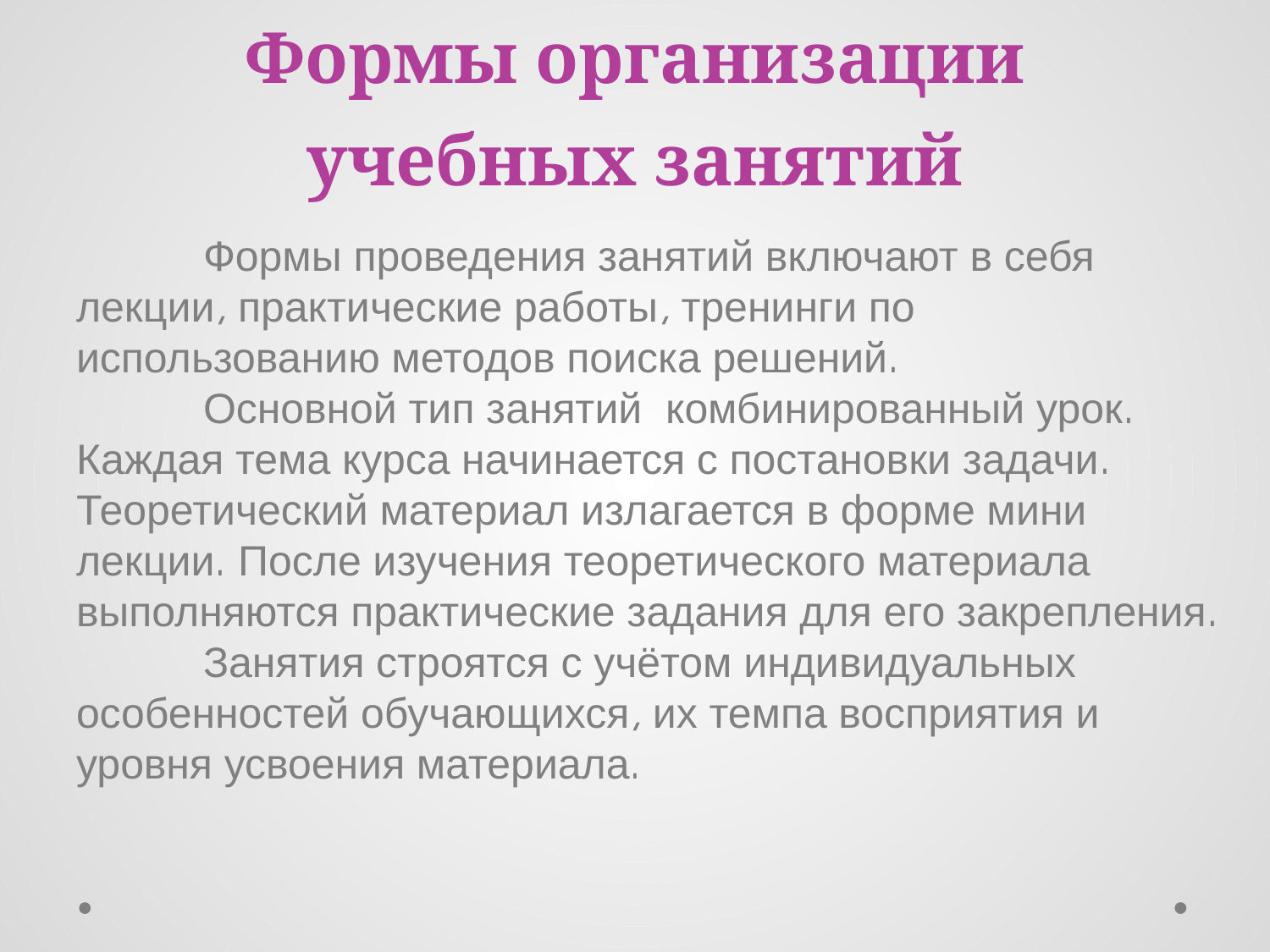

# Формы организации учебных занятий
	Формы проведения занятий включают в себя лекции, практические работы, тренинги по использованию методов поиска решений.
 	Основной тип занятий  комбинированный урок. Каждая тема курса начинается с постановки задачи. Теоретический материал излагается в форме мини лекции. После изучения теоретического материала выполняются практические задания для его закрепления.
 	Занятия строятся с учётом индивидуальных особенностей обучающихся, их темпа восприятия и уровня усвоения материала.